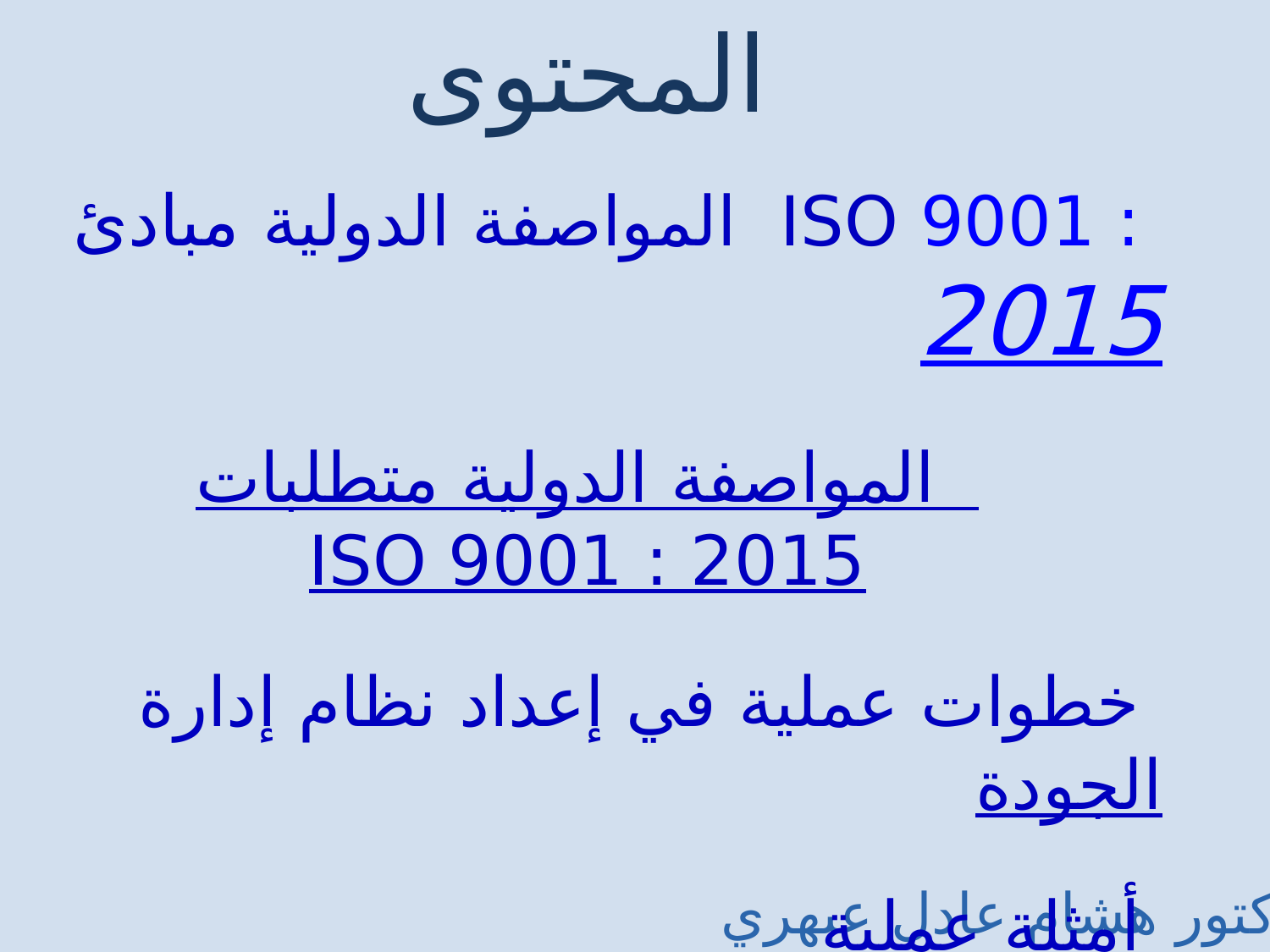

المحتوى

	مبادئ المواصفة الدولية  ISO 9001 : 2015

متطلبات المواصفة الدولية  ISO 9001 : 2015

	خطوات عملية في إعداد نظام إدارة الجودة

	أمثلة عملية
الدكتور هشام عادل عبهري